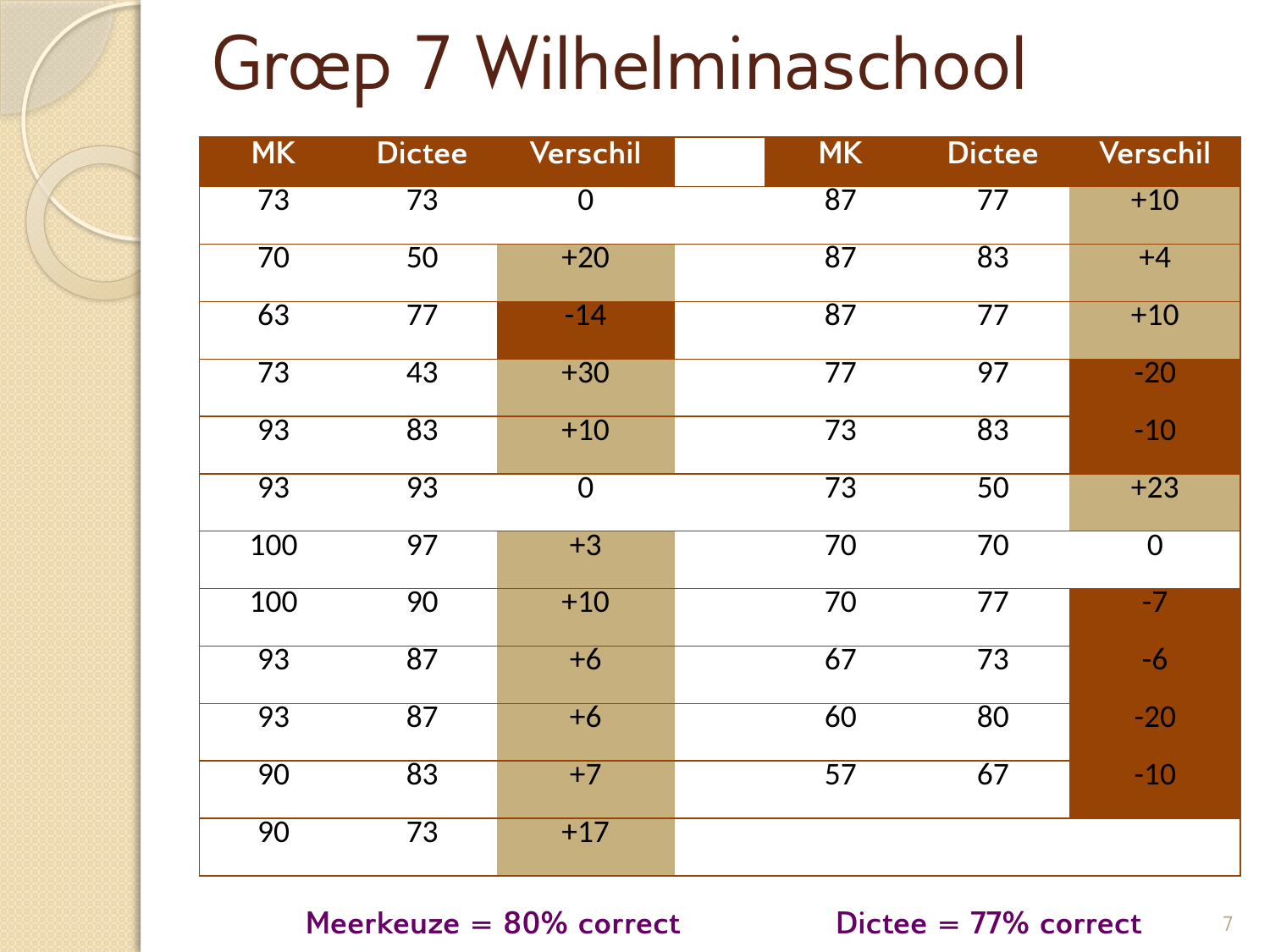

# Groep 7 Wilhelminaschool
| MK | Dictee | Verschil |  | MK | Dictee | Verschil |
| --- | --- | --- | --- | --- | --- | --- |
| 73 | 73 | 0 |  | 87 | 77 | +10 |
| 70 | 50 | +20 |  | 87 | 83 | +4 |
| 63 | 77 | -14 |  | 87 | 77 | +10 |
| 73 | 43 | +30 |  | 77 | 97 | -20 |
| 93 | 83 | +10 |  | 73 | 83 | -10 |
| 93 | 93 | 0 |  | 73 | 50 | +23 |
| 100 | 97 | +3 |  | 70 | 70 | 0 |
| 100 | 90 | +10 |  | 70 | 77 | -7 |
| 93 | 87 | +6 |  | 67 | 73 | -6 |
| 93 | 87 | +6 |  | 60 | 80 | -20 |
| 90 | 83 | +7 |  | 57 | 67 | -10 |
| 90 | 73 | +17 |  |  |  |  |
7
Meerkeuze = 80% correct               Dictee = 77% correct